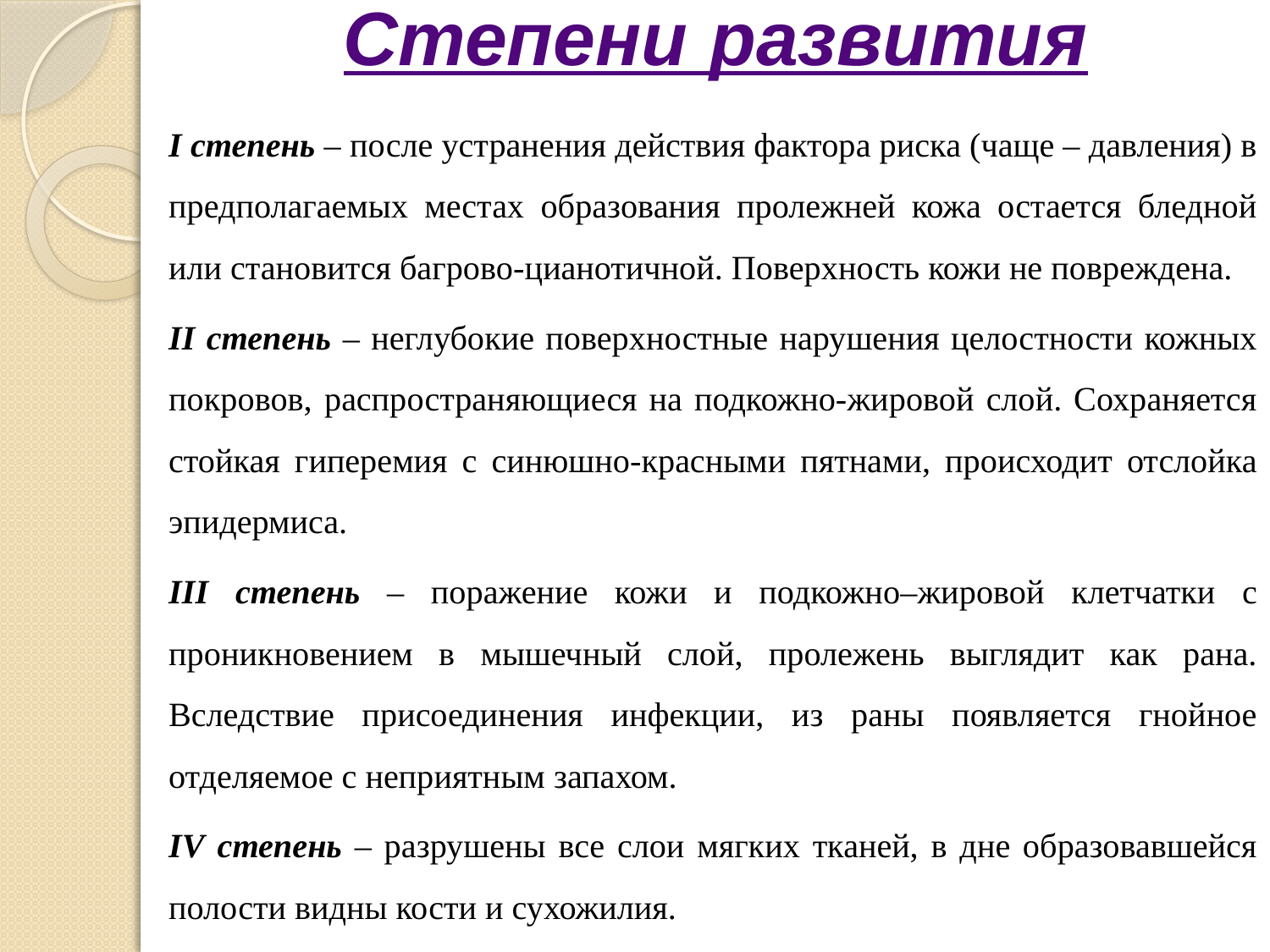

# Степени развития
I степень – после устранения действия фактора риска (чаще – давления) в предполагаемых местах образования пролежней кожа остается бледной или становится багрово-цианотичной. Поверхность кожи не повреждена.
II степень – неглубокие поверхностные нарушения целостности кожных покровов, распространяющиеся на подкожно-жировой слой. Сохраняется стойкая гиперемия с синюшно-красными пятнами, происходит отслойка эпидермиса.
III степень – поражение кожи и подкожно–жировой клетчатки с проникновением в мышечный слой, пролежень выглядит как рана. Вследствие присоединения инфекции, из раны появляется гнойное отделяемое с неприятным запахом.
IV степень – разрушены все слои мягких тканей, в дне образовавшейся полости видны кости и сухожилия.